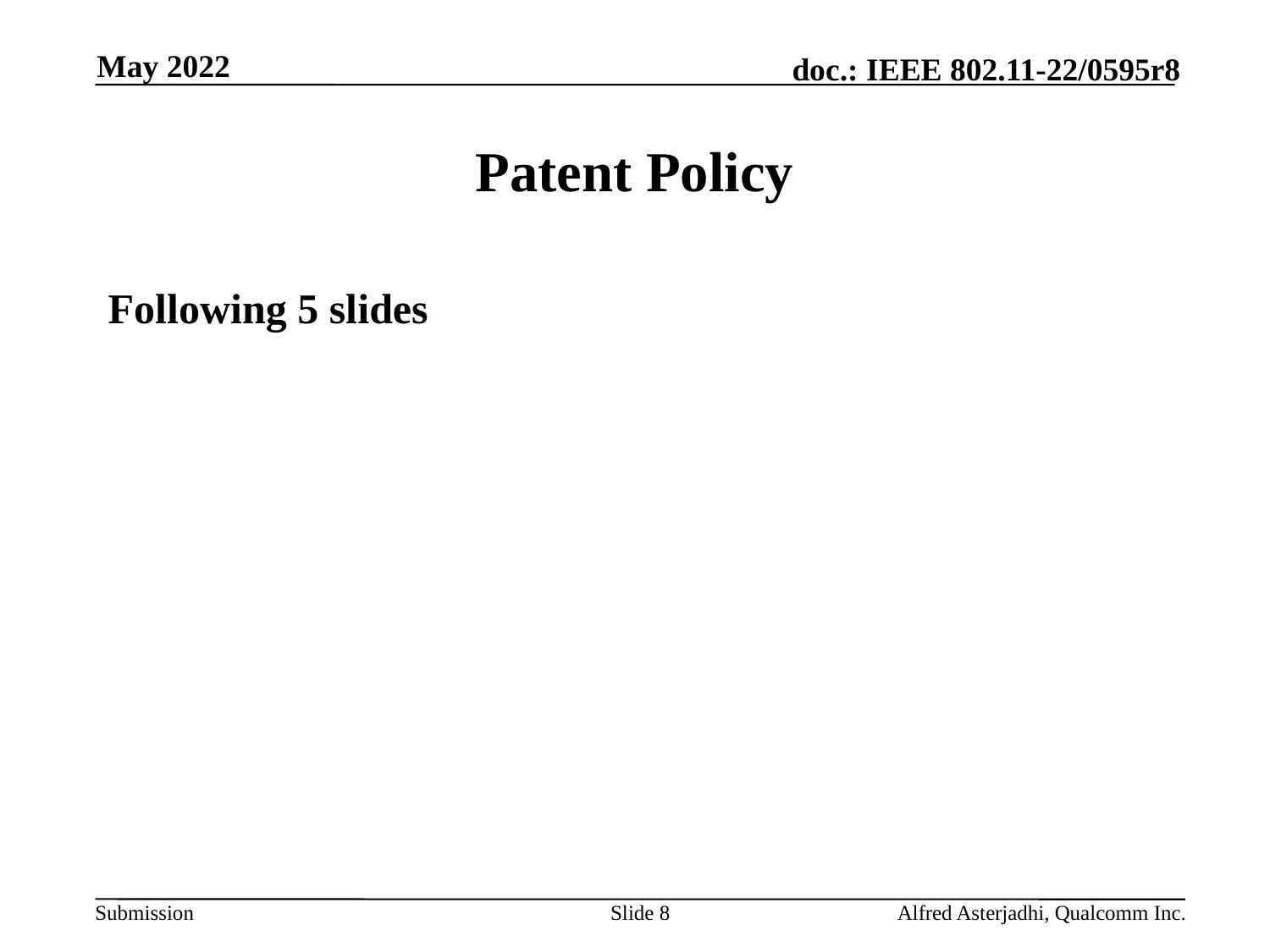

May 2022
# Patent Policy
Following 5 slides
Slide 8
Alfred Asterjadhi, Qualcomm Inc.